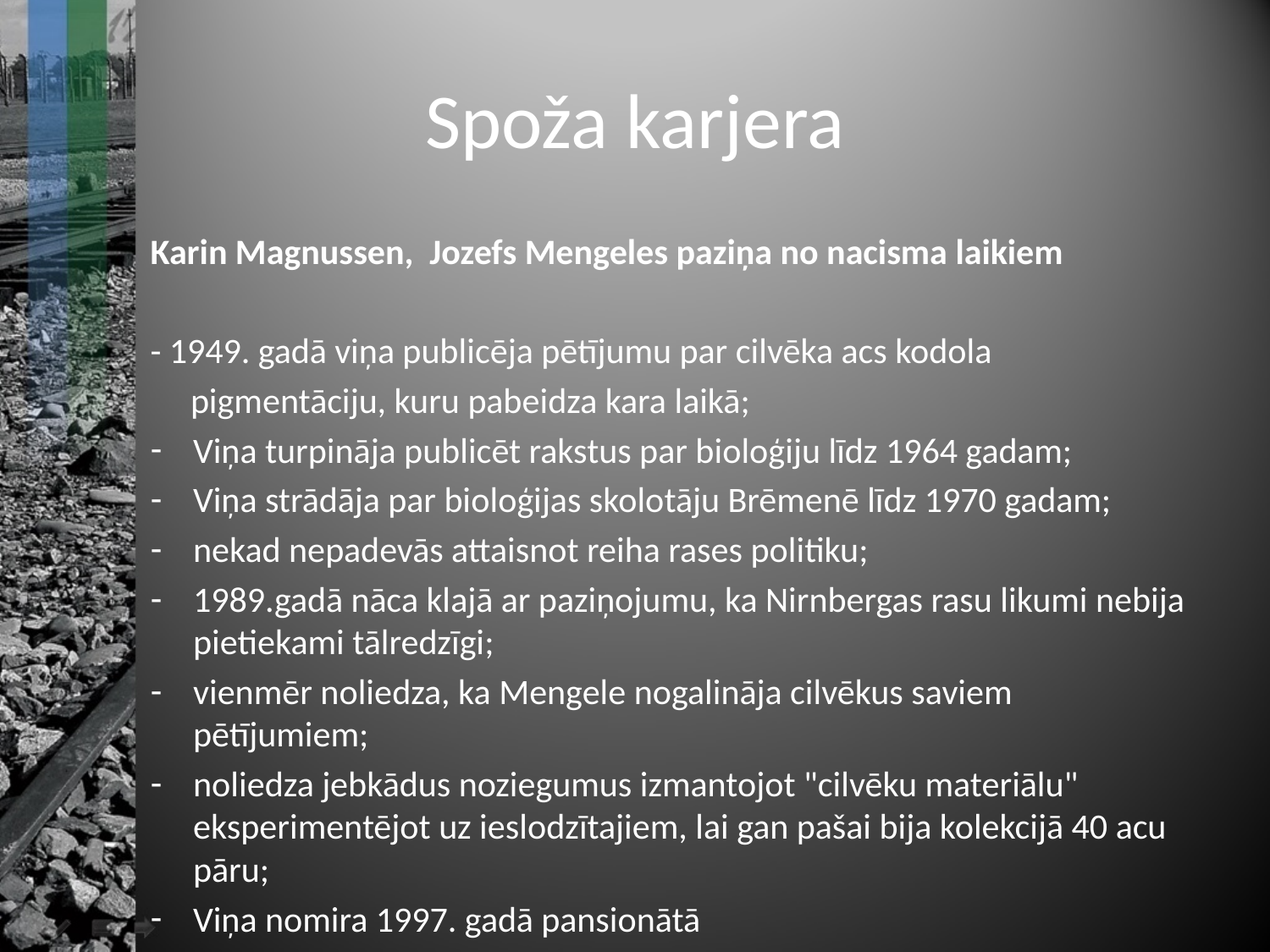

# Spoža karjera
Karin Magnussen,  Jozefs Mengeles paziņa no nacisma laikiem

- 1949. gadā viņa publicēja pētījumu par cilvēka acs kodola
     pigmentāciju, kuru pabeidza kara laikā;
Viņa turpināja publicēt rakstus par bioloģiju līdz 1964 gadam;
Viņa strādāja par bioloģijas skolotāju Brēmenē līdz 1970 gadam;
nekad nepadevās attaisnot reiha rases politiku;
1989.gadā nāca klajā ar paziņojumu, ka Nirnbergas rasu likumi nebija pietiekami tālredzīgi;
vienmēr noliedza, ka Mengele nogalināja cilvēkus saviem pētījumiem;
noliedza jebkādus noziegumus izmantojot "cilvēku materiālu"  eksperimentējot uz ieslodzītajiem, lai gan pašai bija kolekcijā 40 acu pāru;
Viņa nomira 1997. gadā pansionātā